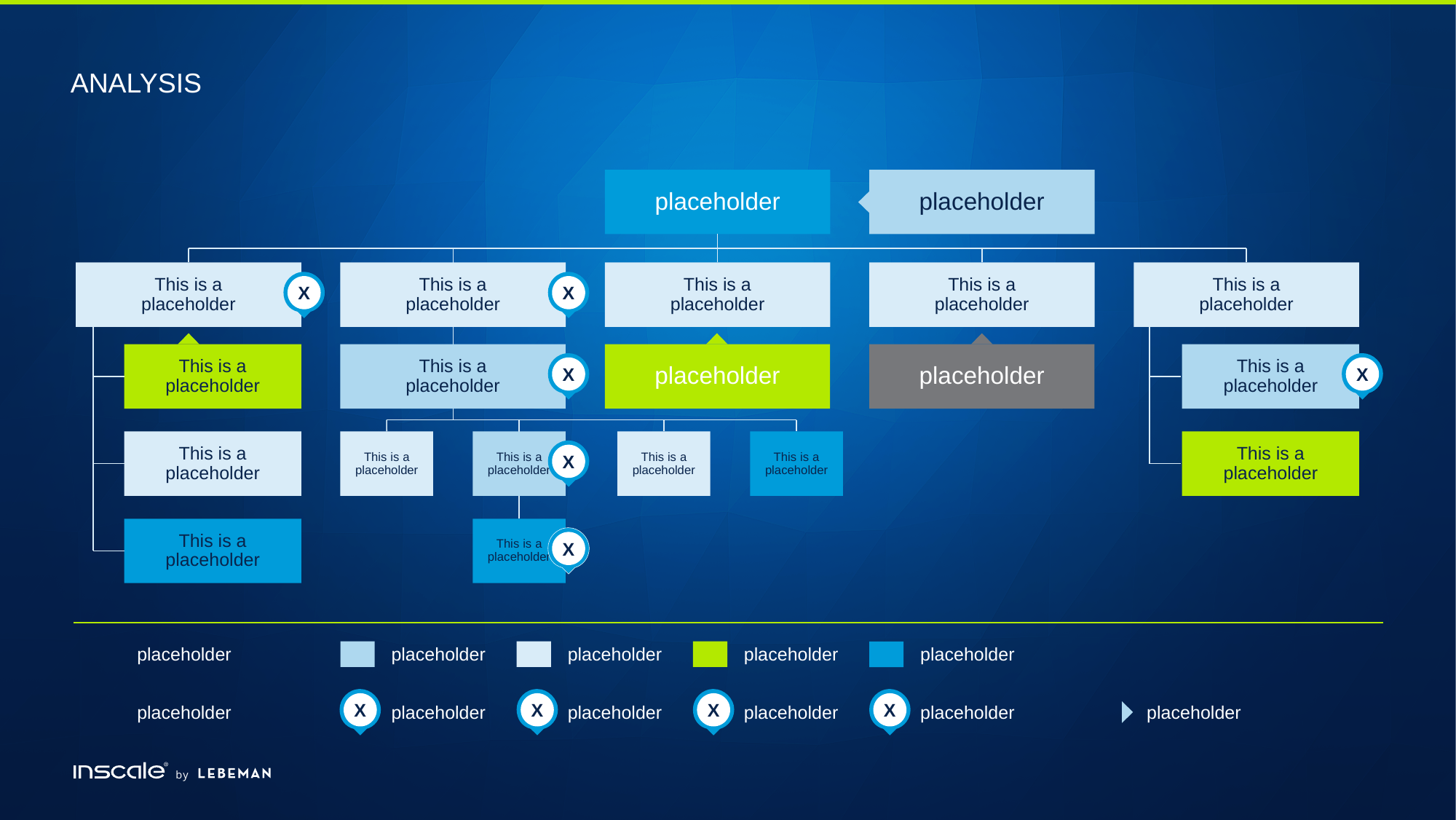

# Analysis

placeholder
placeholder

This is a
placeholder
This is a
placeholder
This is a
placeholder
This is a
placeholder
This is a
placeholder

X

X

This is a placeholder
This is a
placeholder
placeholder
placeholder
This is a placeholder

X

X
This is a placeholder
This is a placeholder
This is a placeholder
This is a placeholder
This is a placeholder
This is a placeholder

X
This is a placeholder
This is a placeholder

X
placeholder
placeholder

placeholder

placeholder

placeholder

placeholder
placeholder

X
placeholder

X
placeholder

X
placeholder

X
placeholder